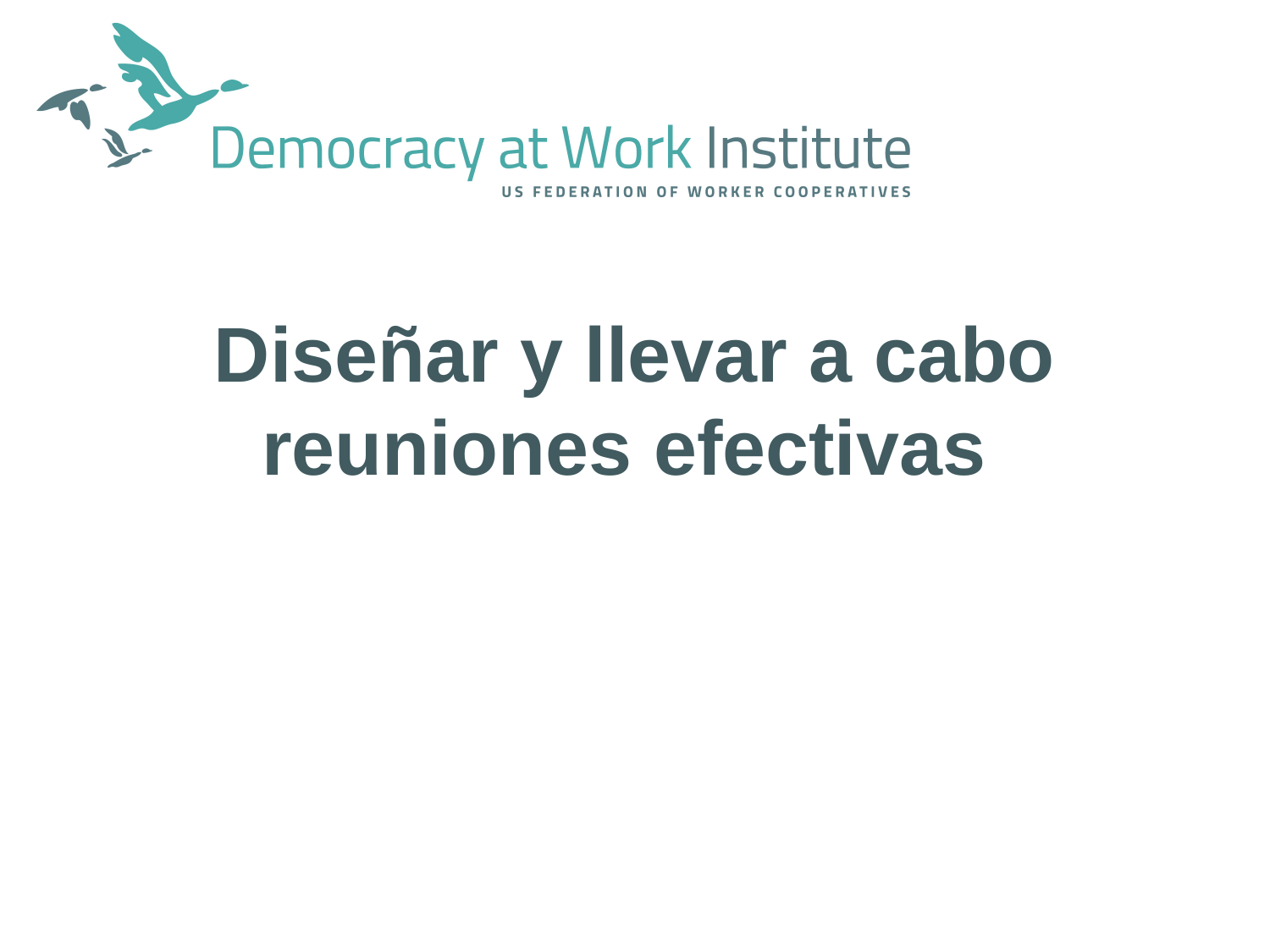

# Diseñar y llevar a cabo reuniones efectivas